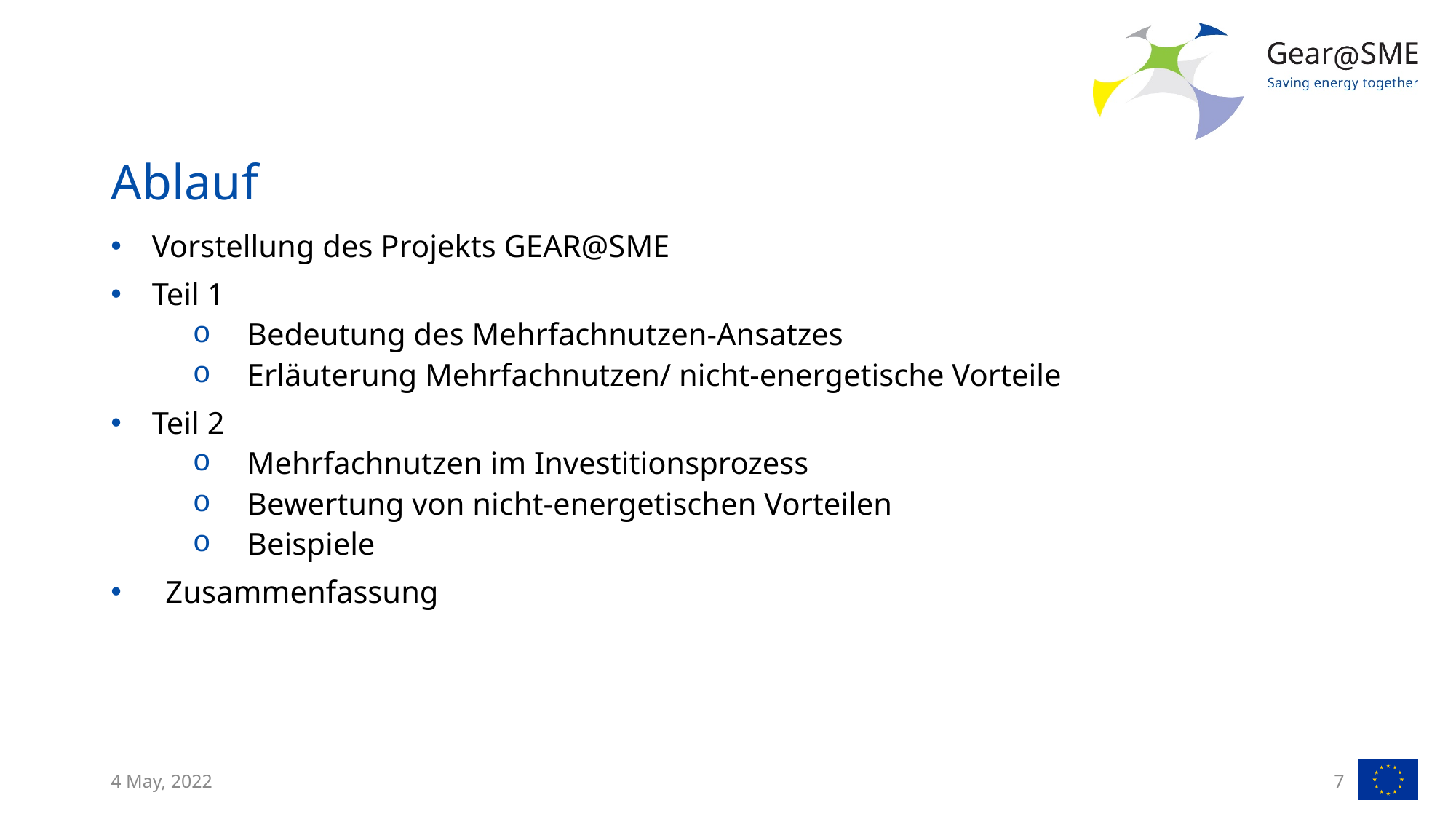

# Ablauf
Vorstellung des Projekts GEAR@SME
Teil 1
Bedeutung des Mehrfachnutzen-Ansatzes
Erläuterung Mehrfachnutzen/ nicht-energetische Vorteile
Teil 2
Mehrfachnutzen im Investitionsprozess
Bewertung von nicht-energetischen Vorteilen
Beispiele
Zusammenfassung
4 May, 2022
7